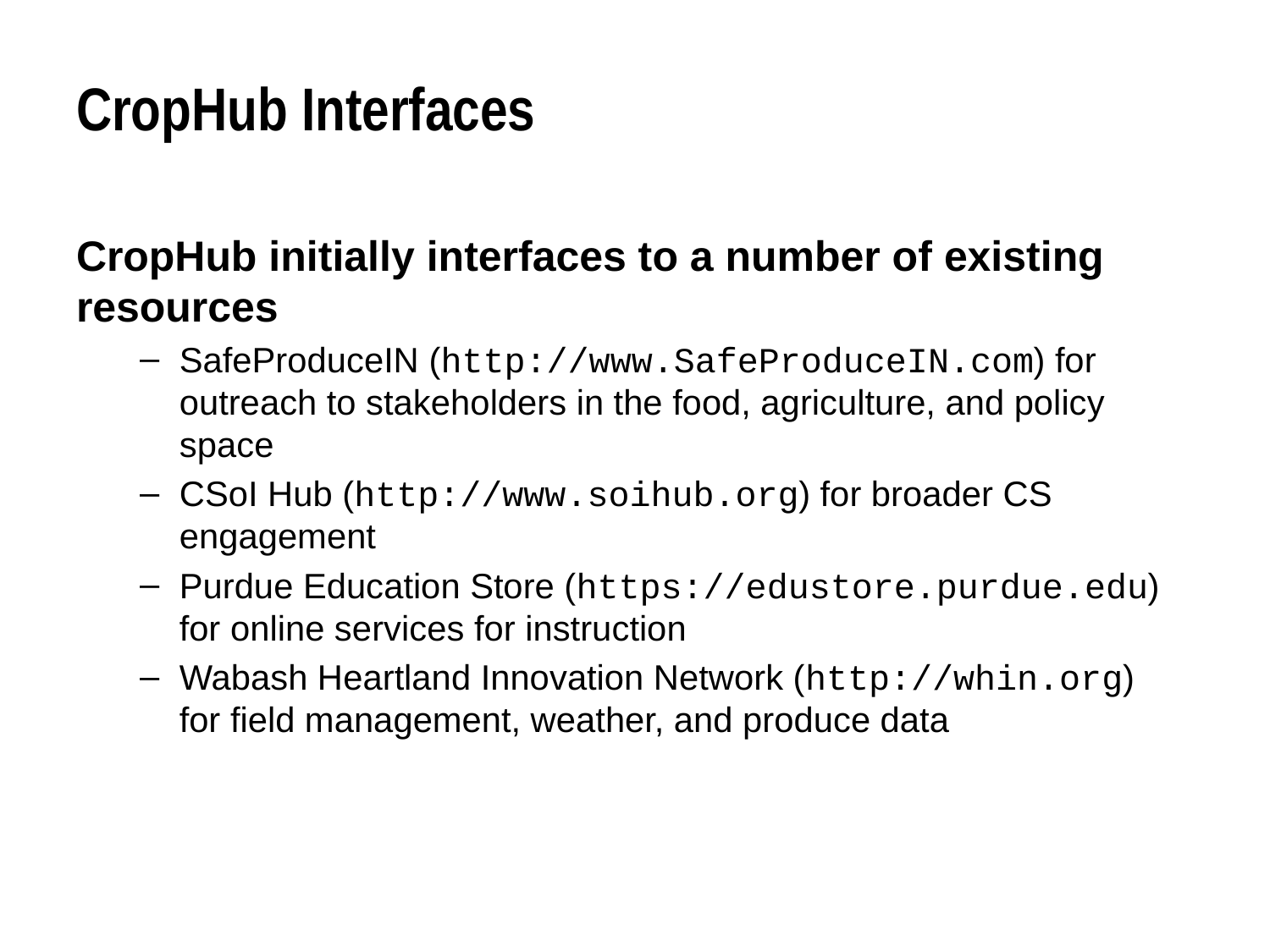

# CropHub Interfaces
CropHub initially interfaces to a number of existing resources
SafeProduceIN (http://www.SafeProduceIN.com) for outreach to stakeholders in the food, agriculture, and policy space
CSoI Hub (http://www.soihub.org) for broader CS engagement
Purdue Education Store (https://edustore.purdue.edu) for online services for instruction
Wabash Heartland Innovation Network (http://whin.org)  for field management, weather, and produce data